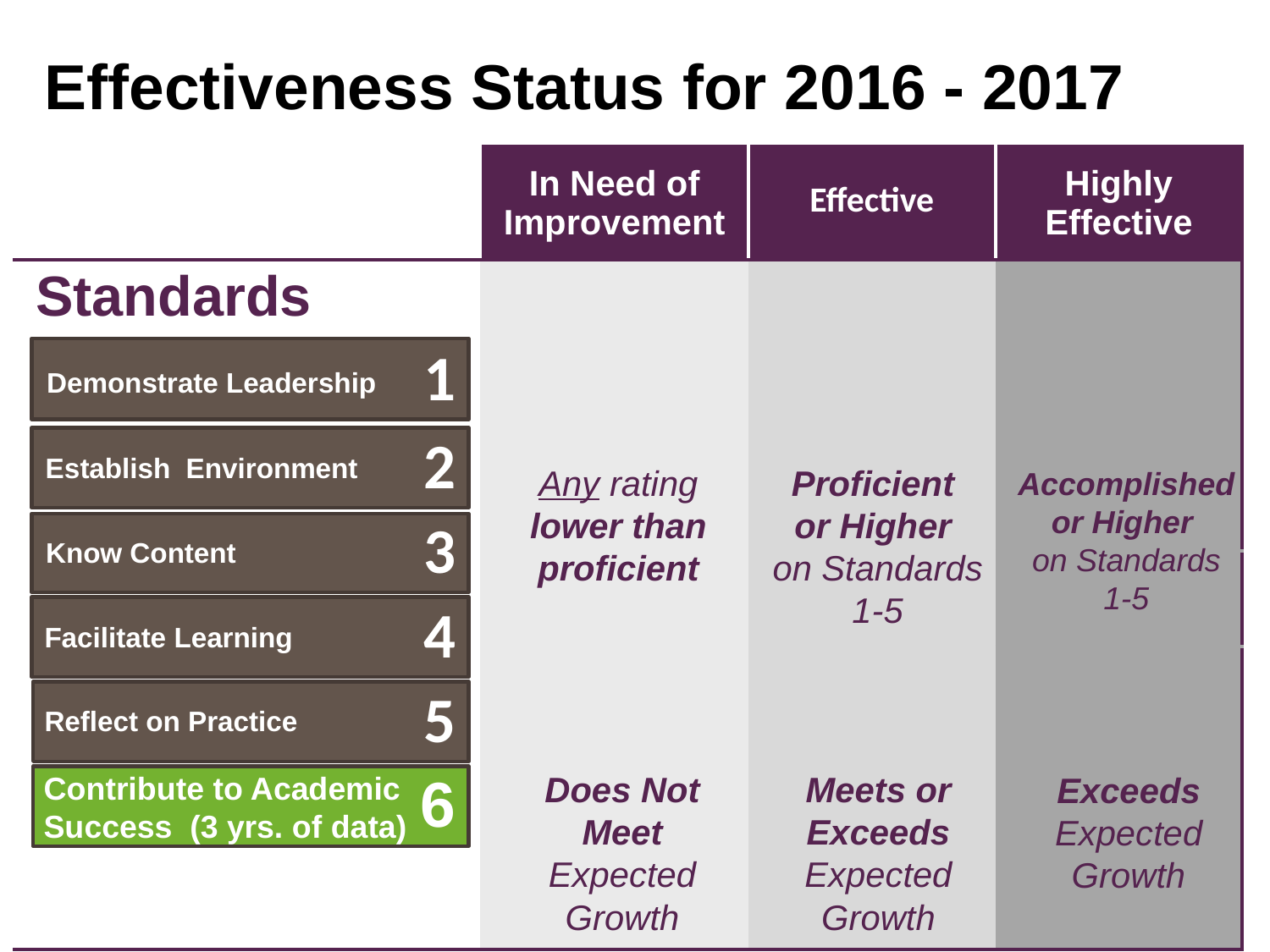

# Effectiveness Status for 2016 - 2017
|  | In Need of Improvement | Effective | Highly Effective |
| --- | --- | --- | --- |
|  |  |  |  |
|  |  |  |  |
|  |  |  |  |
Standards
1
Demonstrate Leadership
2
Establish  Environment
3
Know Content
4
Facilitate Learning
5
Reflect on Practice
Any rating lower than proficient
Proficient
or Higher
on Standards
1-5
Accomplished
or Higher
on Standards
1-5
Contribute to Academic
Success  (3 yrs. of data)
6
Does Not Meet Expected Growth
Meets or Exceeds Expected Growth
Exceeds Expected Growth